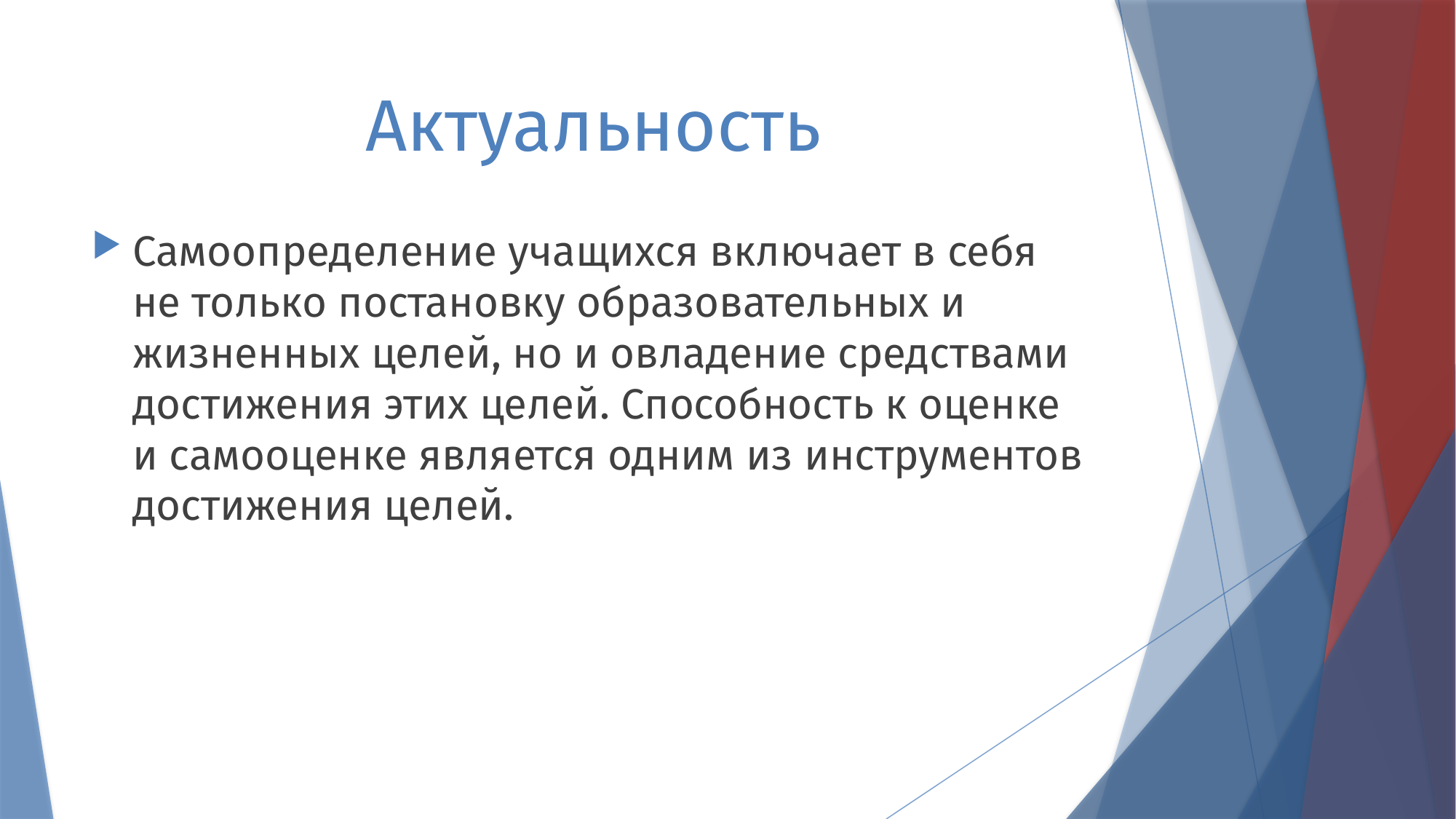

# Актуальность
Самоопределение учащихся включает в себя не только постановку образовательных и жизненных целей, но и овладение средствами достижения этих целей. Способность к оценке и самооценке является одним из инструментов достижения целей.